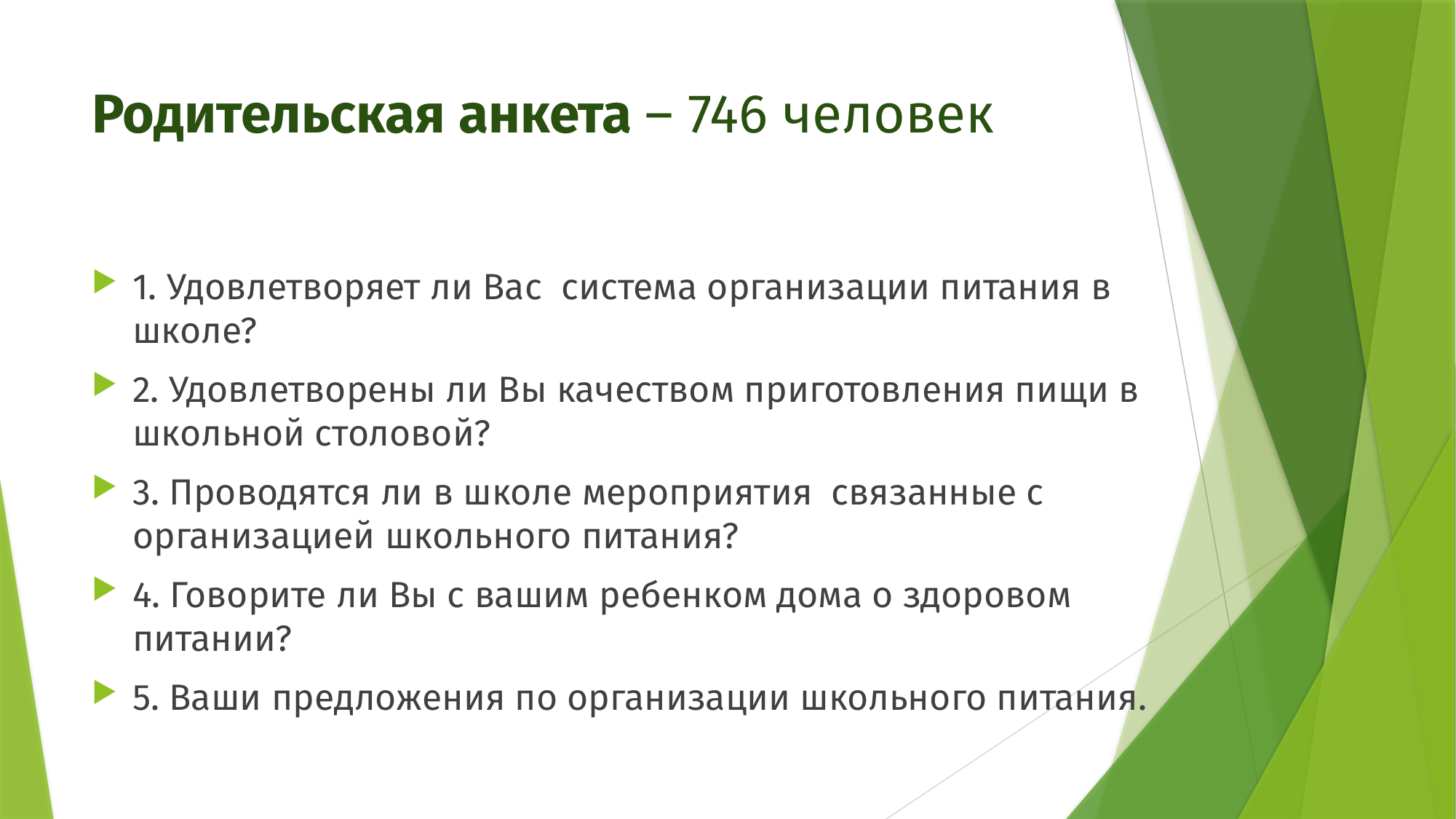

# Родительская анкета – 746 человек
1. Удовлетворяет ли Вас  система организации питания в школе?
2. Удовлетворены ли Вы качеством приготовления пищи в школьной столовой?
3. Проводятся ли в школе мероприятия  связанные с организацией школьного питания?
4. Говорите ли Вы с вашим ребенком дома о здоровом питании?
5. Ваши предложения по организации школьного питания.